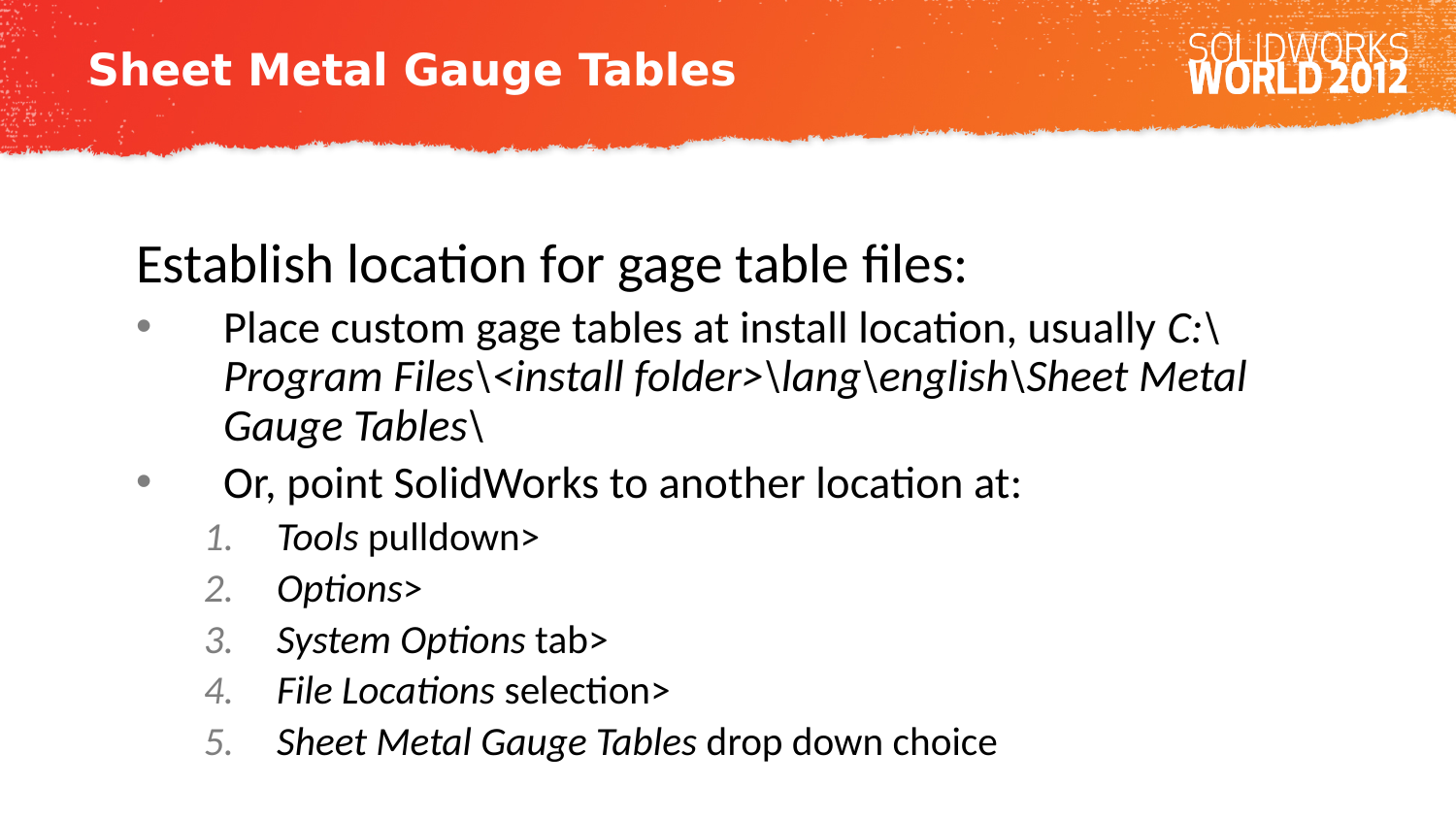

# Sheet Metal Gauge Tables
Establish location for gage table files:
Place custom gage tables at install location, usually C:\Program Files\<install folder>\lang\english\Sheet Metal Gauge Tables\
Or, point SolidWorks to another location at:
Tools pulldown>
Options>
System Options tab>
File Locations selection>
Sheet Metal Gauge Tables drop down choice